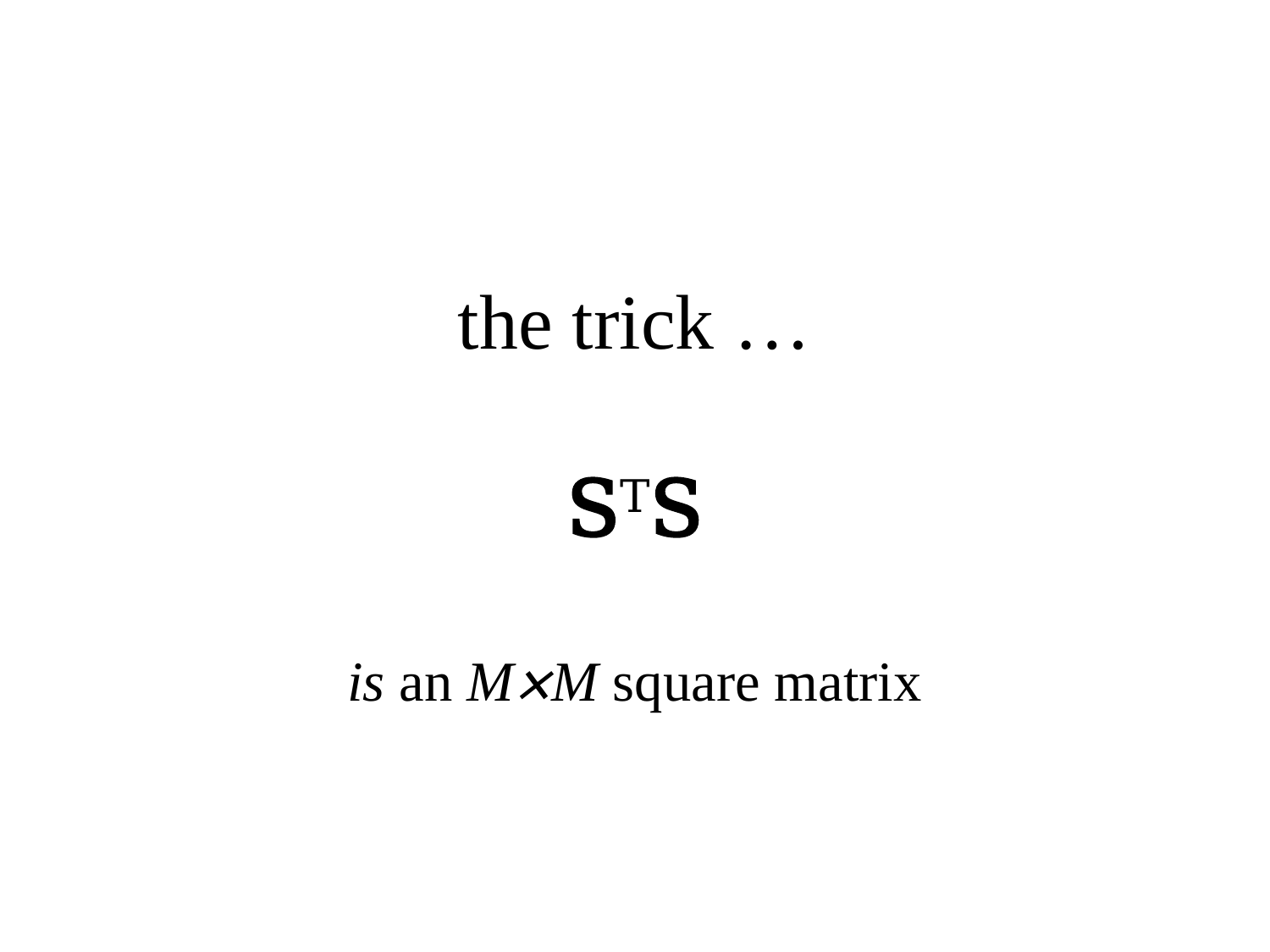

# the trick … STS is an M×M square matrix